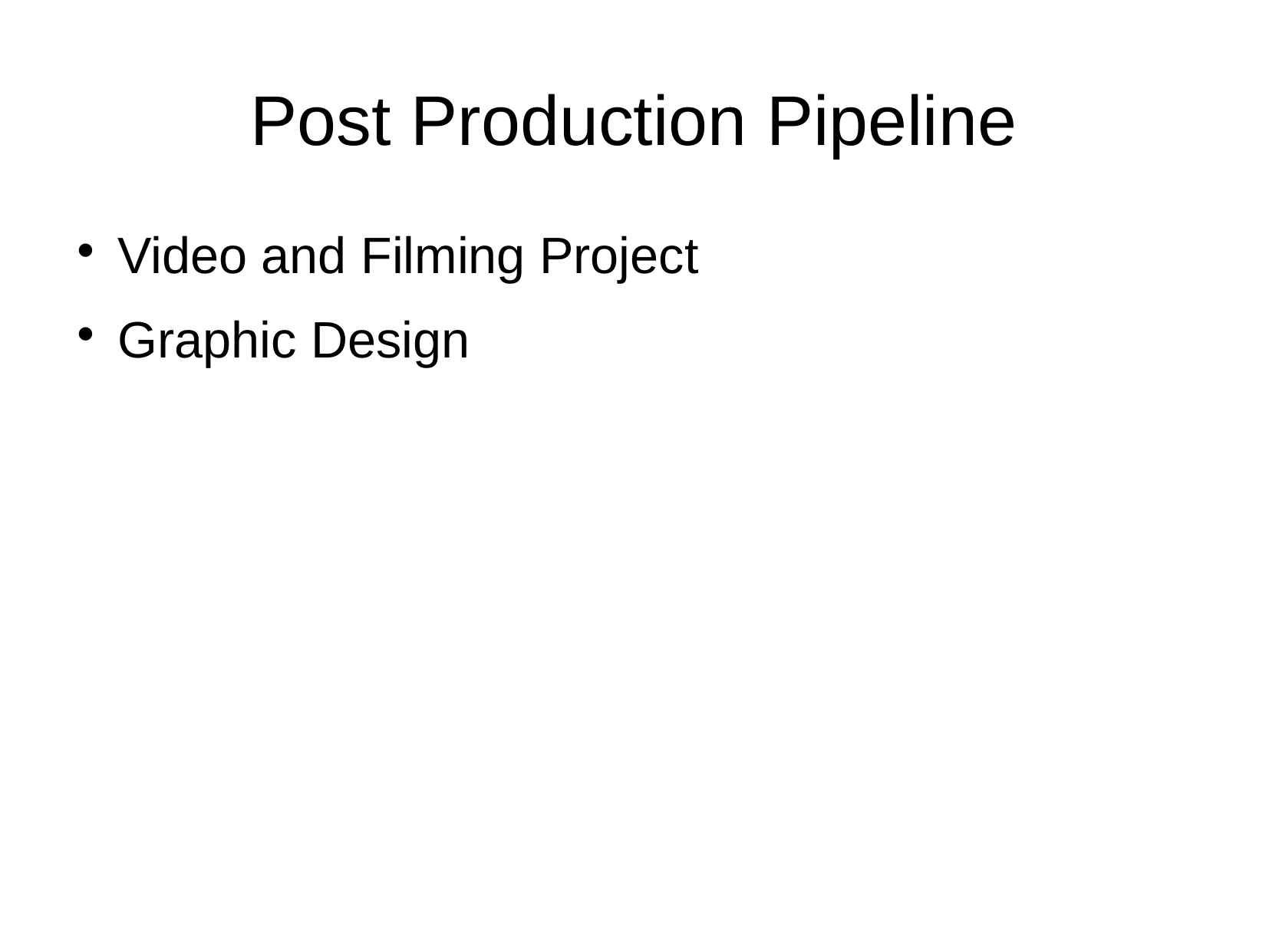

Post Production Pipeline
Video and Filming Project
Graphic Design